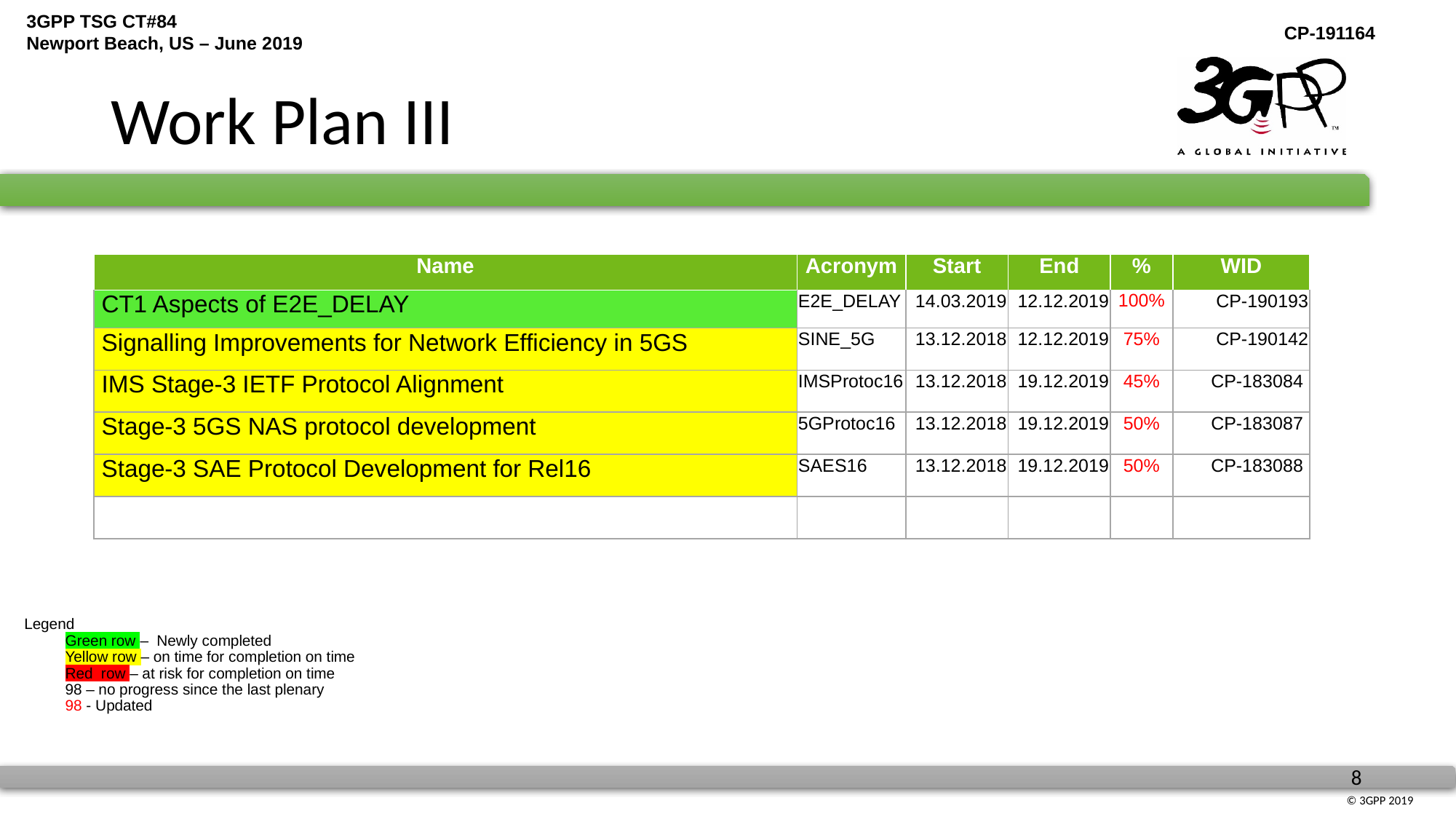

# Work Plan III
| Name | Acronym | Start | End | % | WID |
| --- | --- | --- | --- | --- | --- |
| CT1 Aspects of E2E\_DELAY | E2E\_DELAY | 14.03.2019 | 12.12.2019 | 100% | CP-190193 |
| Signalling Improvements for Network Efficiency in 5GS | SINE\_5G | 13.12.2018 | 12.12.2019 | 75% | CP-190142 |
| IMS Stage-3 IETF Protocol Alignment | IMSProtoc16 | 13.12.2018 | 19.12.2019 | 45% | CP-183084 |
| Stage-3 5GS NAS protocol development | 5GProtoc16 | 13.12.2018 | 19.12.2019 | 50% | CP-183087 |
| Stage-3 SAE Protocol Development for Rel16 | SAES16 | 13.12.2018 | 19.12.2019 | 50% | CP-183088 |
|  |  |  |  |  |  |
Legend
Green row –  Newly completed
	Yellow row – on time for completion on time
Red  row – at risk for completion on time
	98 – no progress since the last plenary
	98 - Updated